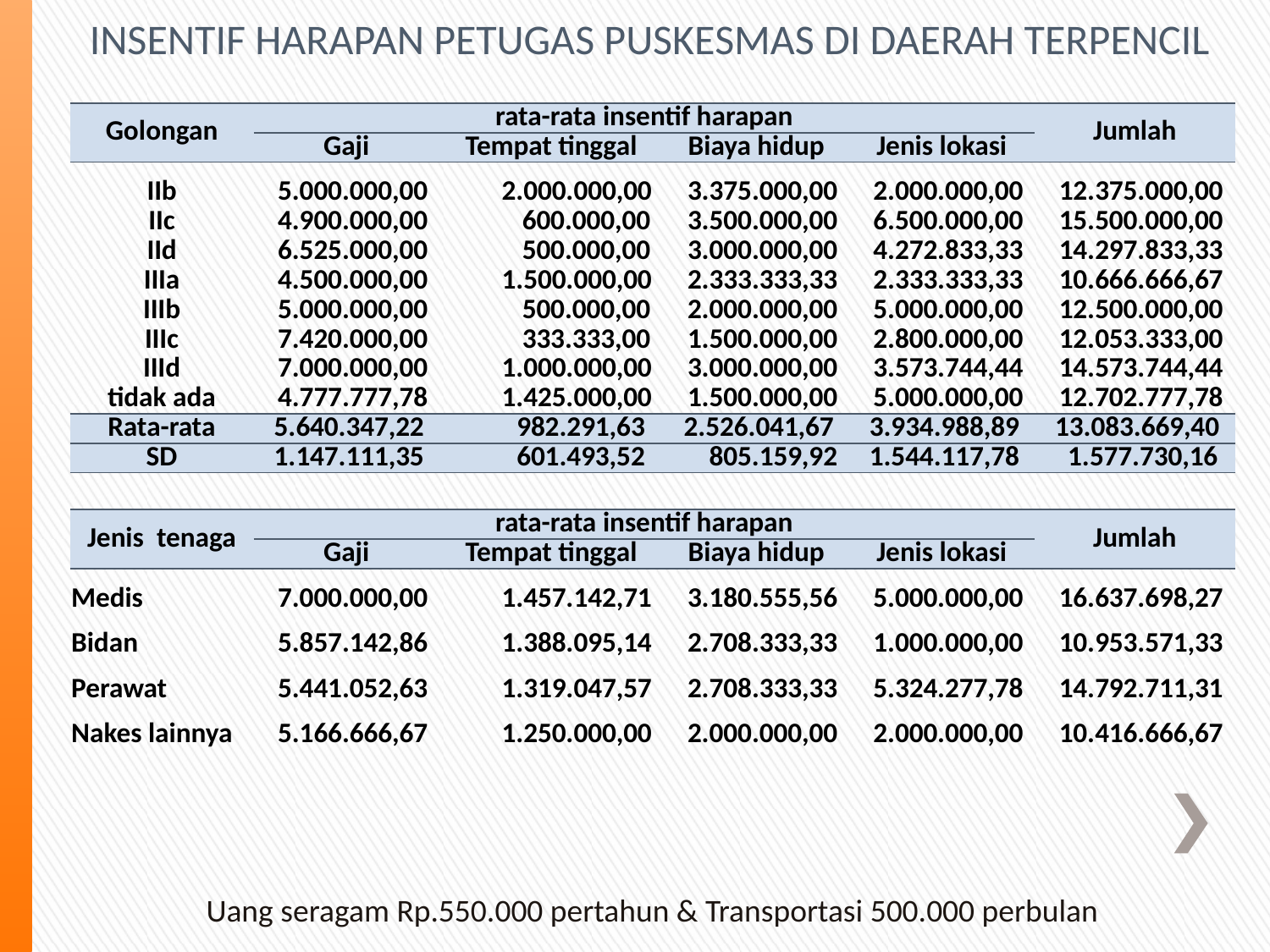

INSENTIF HARAPAN PETUGAS PUSKESMAS DI DAERAH TERPENCIL
| Golongan | rata-rata insentif harapan |  |  |  | Jumlah |
| --- | --- | --- | --- | --- | --- |
|  | Gaji | Tempat tinggal | Biaya hidup | Jenis lokasi |  |
| IIb | 5.000.000,00 | 2.000.000,00 | 3.375.000,00 | 2.000.000,00 | 12.375.000,00 |
| IIc | 4.900.000,00 | 600.000,00 | 3.500.000,00 | 6.500.000,00 | 15.500.000,00 |
| IId | 6.525.000,00 | 500.000,00 | 3.000.000,00 | 4.272.833,33 | 14.297.833,33 |
| IIIa | 4.500.000,00 | 1.500.000,00 | 2.333.333,33 | 2.333.333,33 | 10.666.666,67 |
| IIIb | 5.000.000,00 | 500.000,00 | 2.000.000,00 | 5.000.000,00 | 12.500.000,00 |
| IIIc | 7.420.000,00 | 333.333,00 | 1.500.000,00 | 2.800.000,00 | 12.053.333,00 |
| IIId | 7.000.000,00 | 1.000.000,00 | 3.000.000,00 | 3.573.744,44 | 14.573.744,44 |
| tidak ada | 4.777.777,78 | 1.425.000,00 | 1.500.000,00 | 5.000.000,00 | 12.702.777,78 |
| Rata-rata | 5.640.347,22 | 982.291,63 | 2.526.041,67 | 3.934.988,89 | 13.083.669,40 |
| SD | 1.147.111,35 | 601.493,52 | 805.159,92 | 1.544.117,78 | 1.577.730,16 |
|  |  |  |  |  |  |
| Jenis tenaga | rata-rata insentif harapan |  |  |  | Jumlah |
|  | Gaji | Tempat tinggal | Biaya hidup | Jenis lokasi |  |
| Medis | 7.000.000,00 | 1.457.142,71 | 3.180.555,56 | 5.000.000,00 | 16.637.698,27 |
| Bidan | 5.857.142,86 | 1.388.095,14 | 2.708.333,33 | 1.000.000,00 | 10.953.571,33 |
| Perawat | 5.441.052,63 | 1.319.047,57 | 2.708.333,33 | 5.324.277,78 | 14.792.711,31 |
| Nakes lainnya | 5.166.666,67 | 1.250.000,00 | 2.000.000,00 | 2.000.000,00 | 10.416.666,67 |
Uang seragam Rp.550.000 pertahun & Transportasi 500.000 perbulan